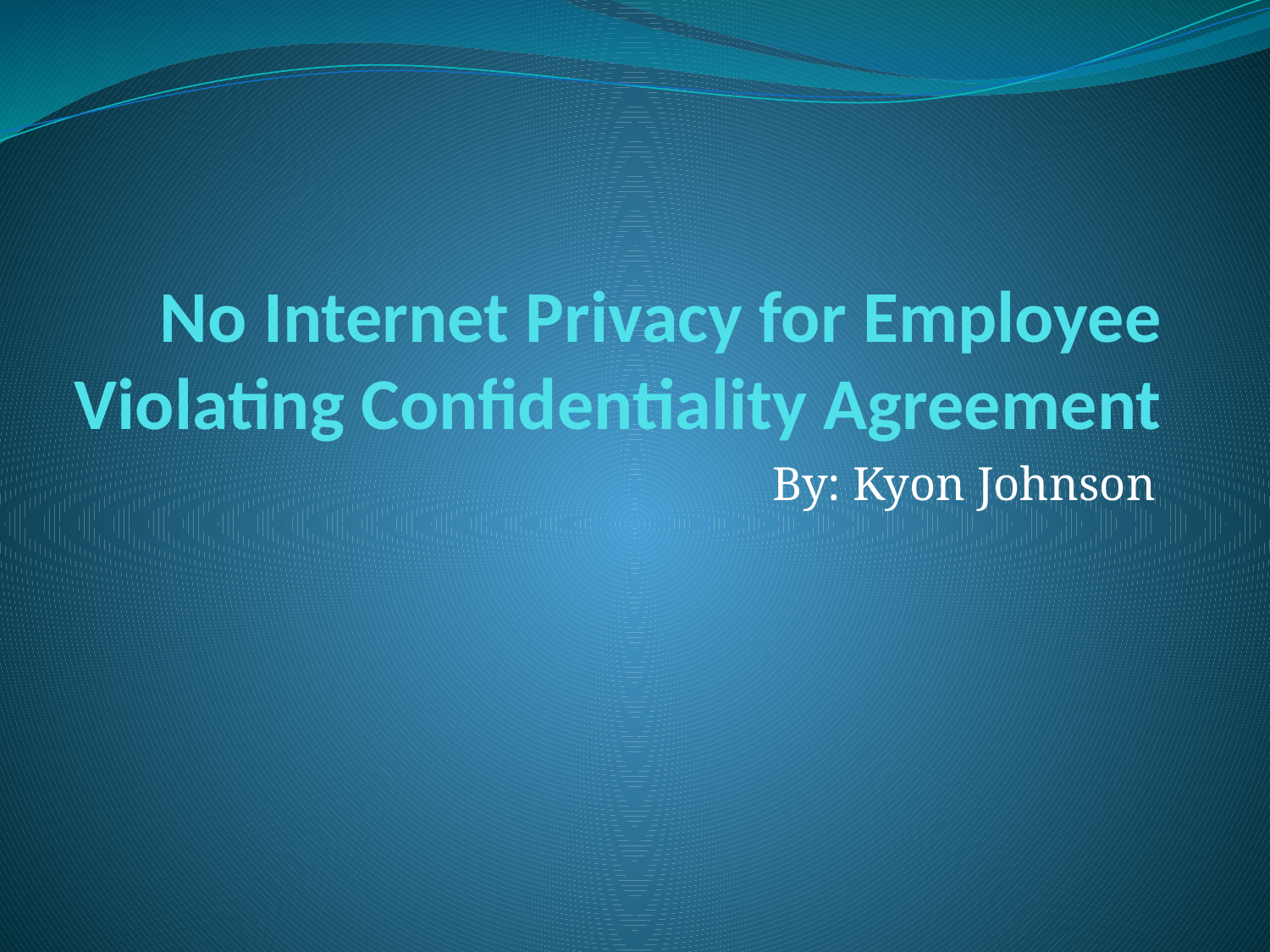

# No Internet Privacy for Employee Violating Confidentiality Agreement
By: Kyon Johnson